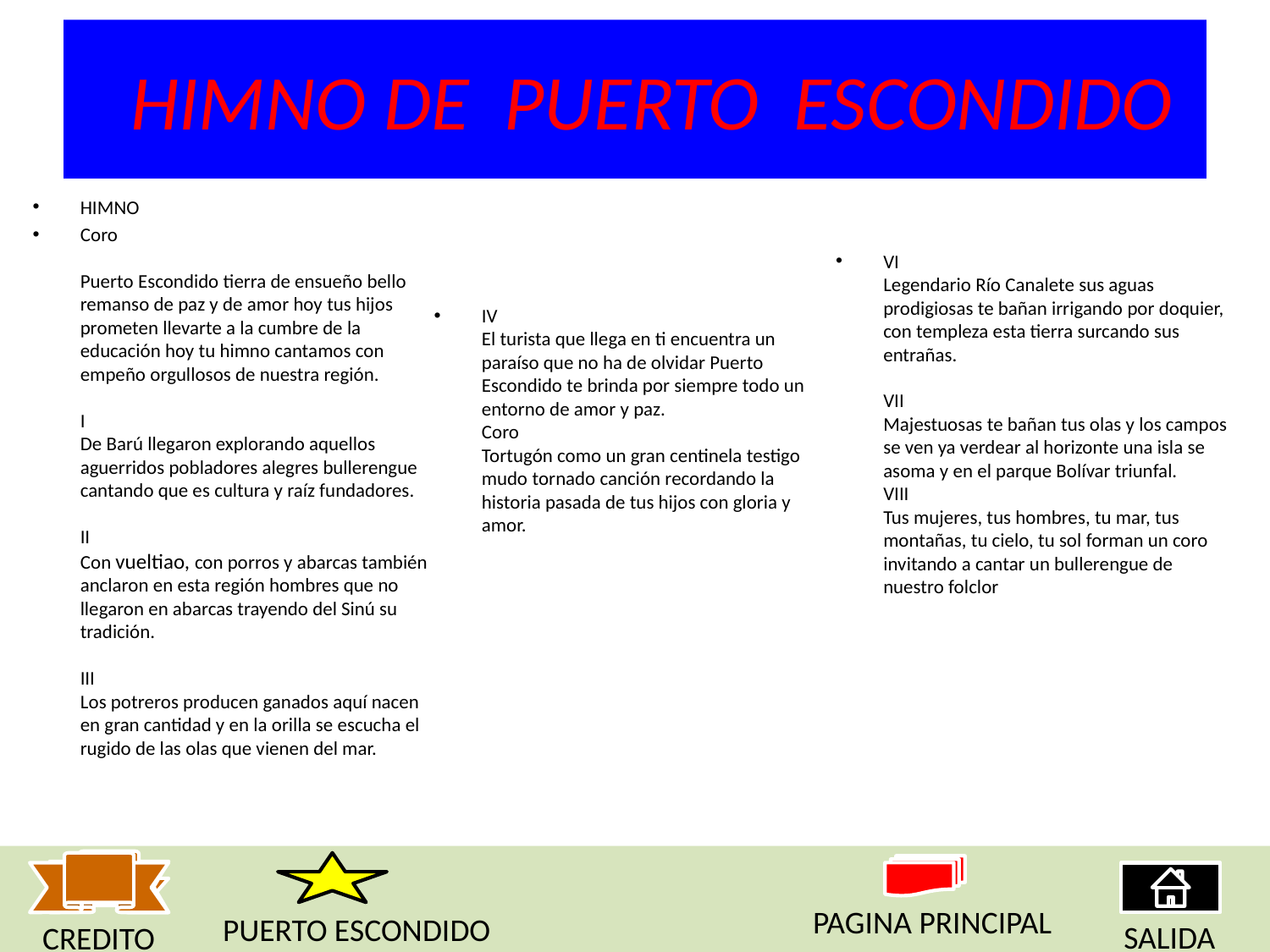

# HIMNO DE  PUERTO  ESCONDIDO
HIMNO
Coro
Puerto Escondido tierra de ensueño bello remanso de paz y de amor hoy tus hijos prometen llevarte a la cumbre de la educación hoy tu himno cantamos con empeño orgullosos de nuestra región.
I
De Barú llegaron explorando aquellos aguerridos pobladores alegres bullerengue cantando que es cultura y raíz fundadores.
II
Con vueltiao, con porros y abarcas también anclaron en esta región hombres que no llegaron en abarcas trayendo del Sinú su tradición.
III
Los potreros producen ganados aquí nacen en gran cantidad y en la orilla se escucha el rugido de las olas que vienen del mar.

IV
El turista que llega en ti encuentra un paraíso que no ha de olvidar Puerto Escondido te brinda por siempre todo un entorno de amor y paz.
Coro
Tortugón como un gran centinela testigo mudo tornado canción recordando la historia pasada de tus hijos con gloria y amor.

VI
Legendario Río Canalete sus aguas prodigiosas te bañan irrigando por doquier, con templeza esta tierra surcando sus entrañas.
VII
Majestuosas te bañan tus olas y los campos se ven ya verdear al horizonte una isla se asoma y en el parque Bolívar triunfal.
VIII
Tus mujeres, tus hombres, tu mar, tus montañas, tu cielo, tu sol forman un coro invitando a cantar un bullerengue de nuestro folclor

PAGINA PRINCIPAL
PUERTO ESCONDIDO
SALIDA
CREDITO